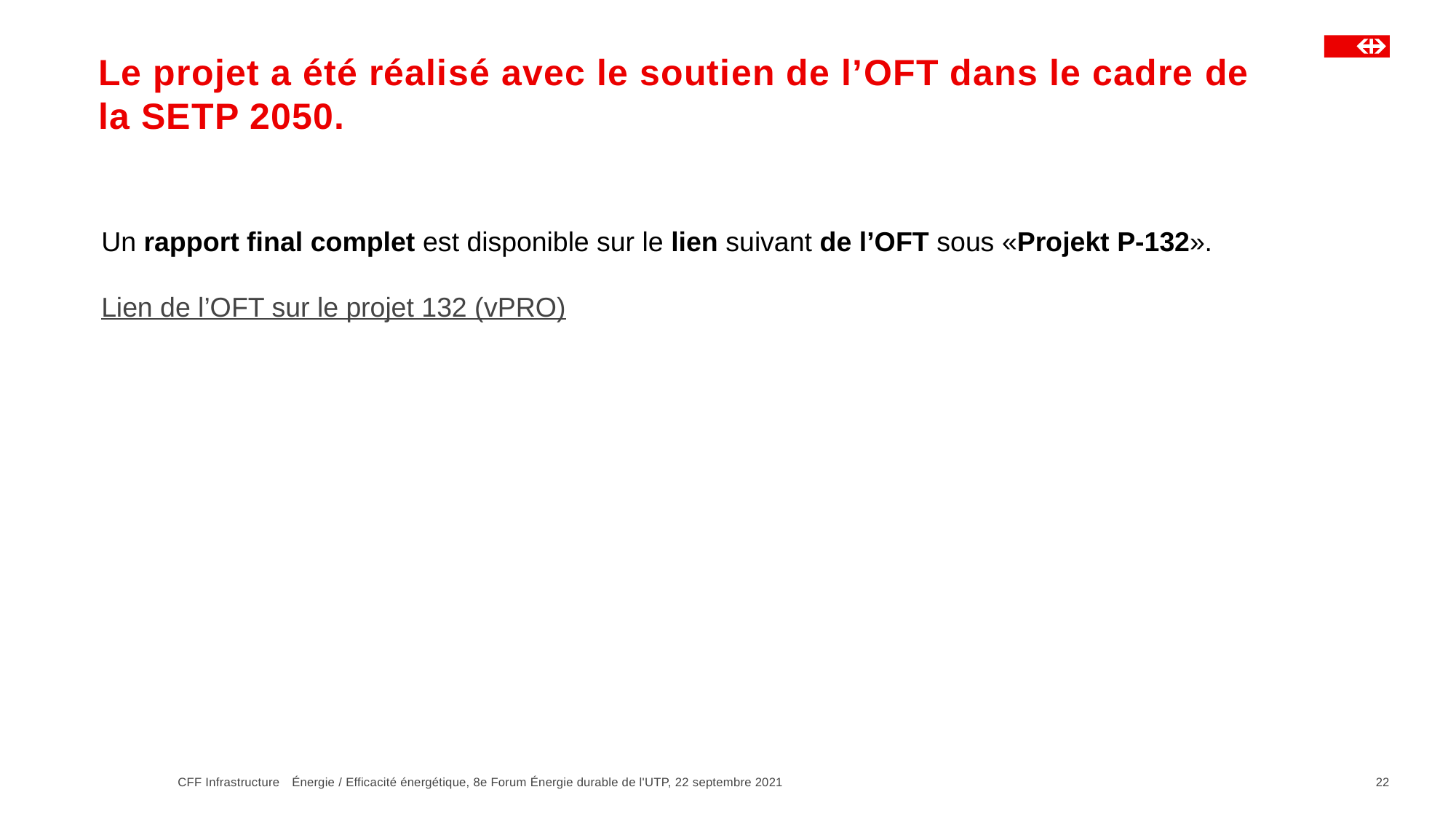

# Le projet a été réalisé avec le soutien de l’OFT dans le cadre de la SETP 2050.
Un rapport final complet est disponible sur le lien suivant de l’OFT sous «Projekt P-132».

Lien de l’OFT sur le projet 132 (vPRO)

CFF Infrastructure Énergie / Efficacité énergétique, 8e Forum Énergie durable de l'UTP, 22 septembre 2021
22